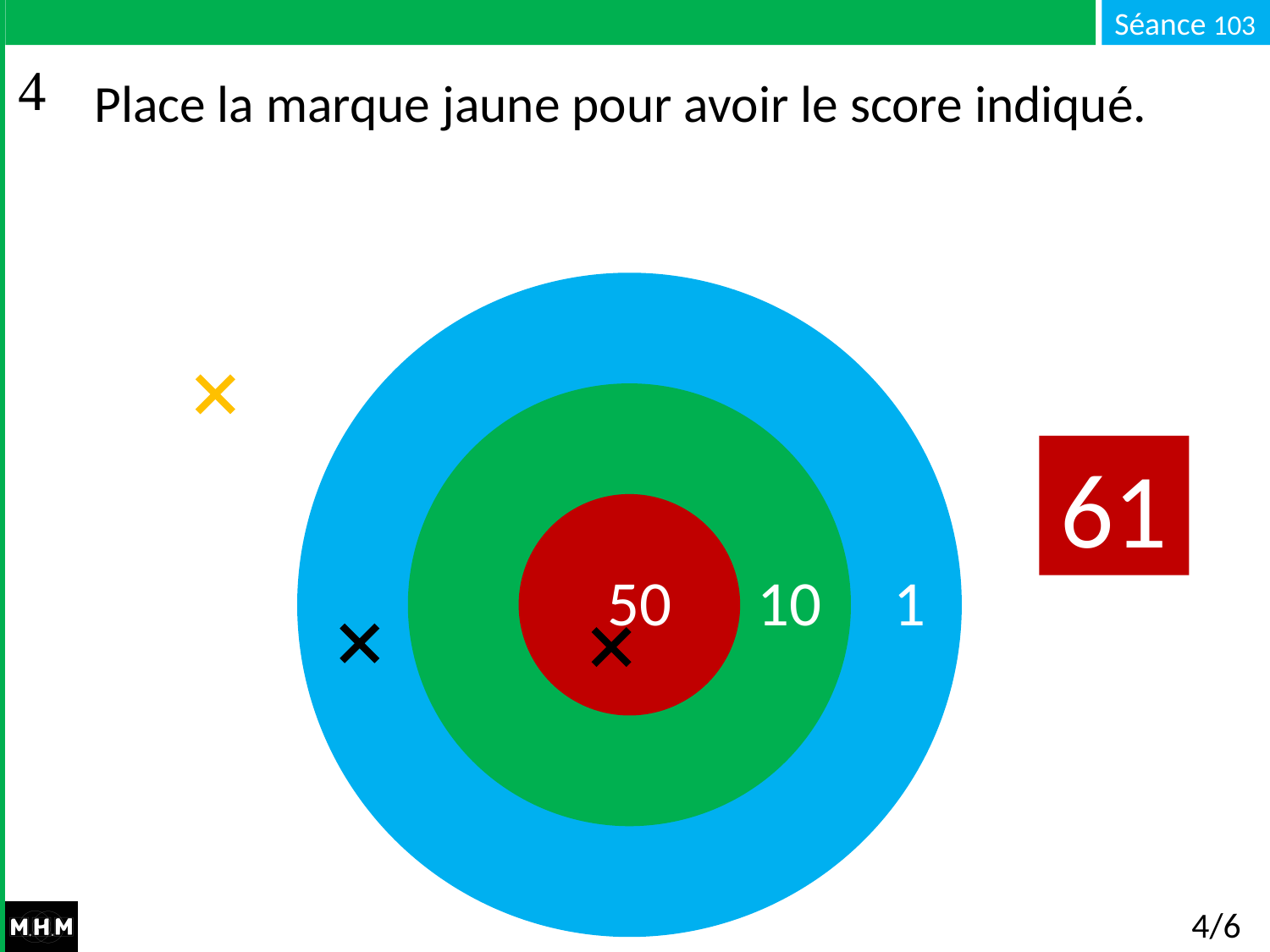

# Place la marque jaune pour avoir le score indiqué.

61
50      10     1

4/6